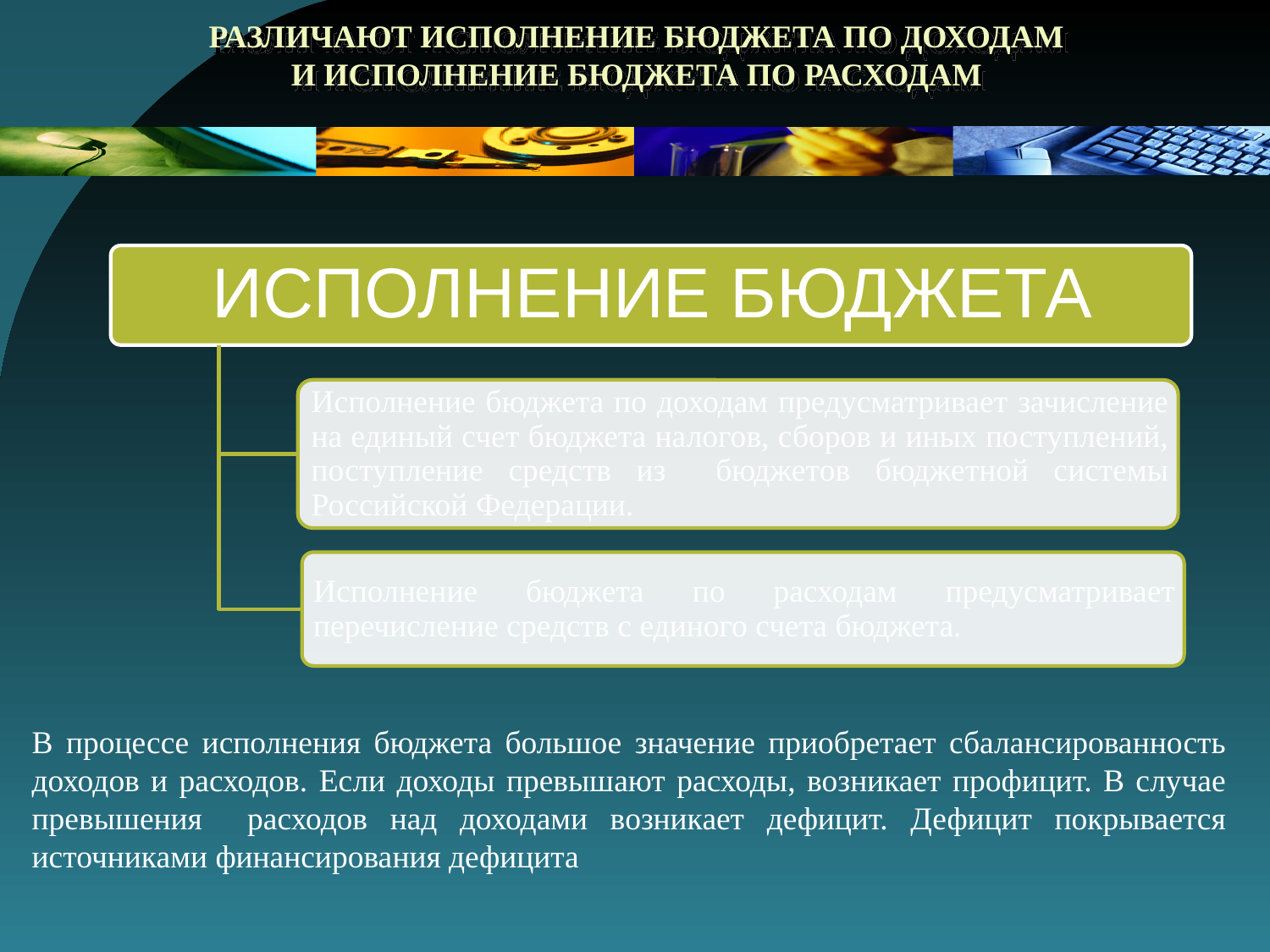

# РАЗЛИЧАЮТ ИСПОЛНЕНИЕ БЮДЖЕТА ПО ДОХОДАМ И ИСПОЛНЕНИЕ БЮДЖЕТА ПО РАСХОДАМ
ИСПОЛНЕНИЕ БЮДЖЕТА
Исполнение бюджета по доходам предусматривает зачисление на единый счет бюджета налогов, сборов и иных поступлений, поступление средств из  бюджетов бюджетной системы Российской Федерации.
Исполнение бюджета по расходам предусматривает перечисление средств с единого счета бюджета.
В процессе исполнения бюджета большое значение приобретает сбалансированность доходов и расходов. Если доходы превышают расходы, возникает профицит. В случае превышения  расходов над доходами возникает дефицит. Дефицит покрывается источниками финансирования дефицита